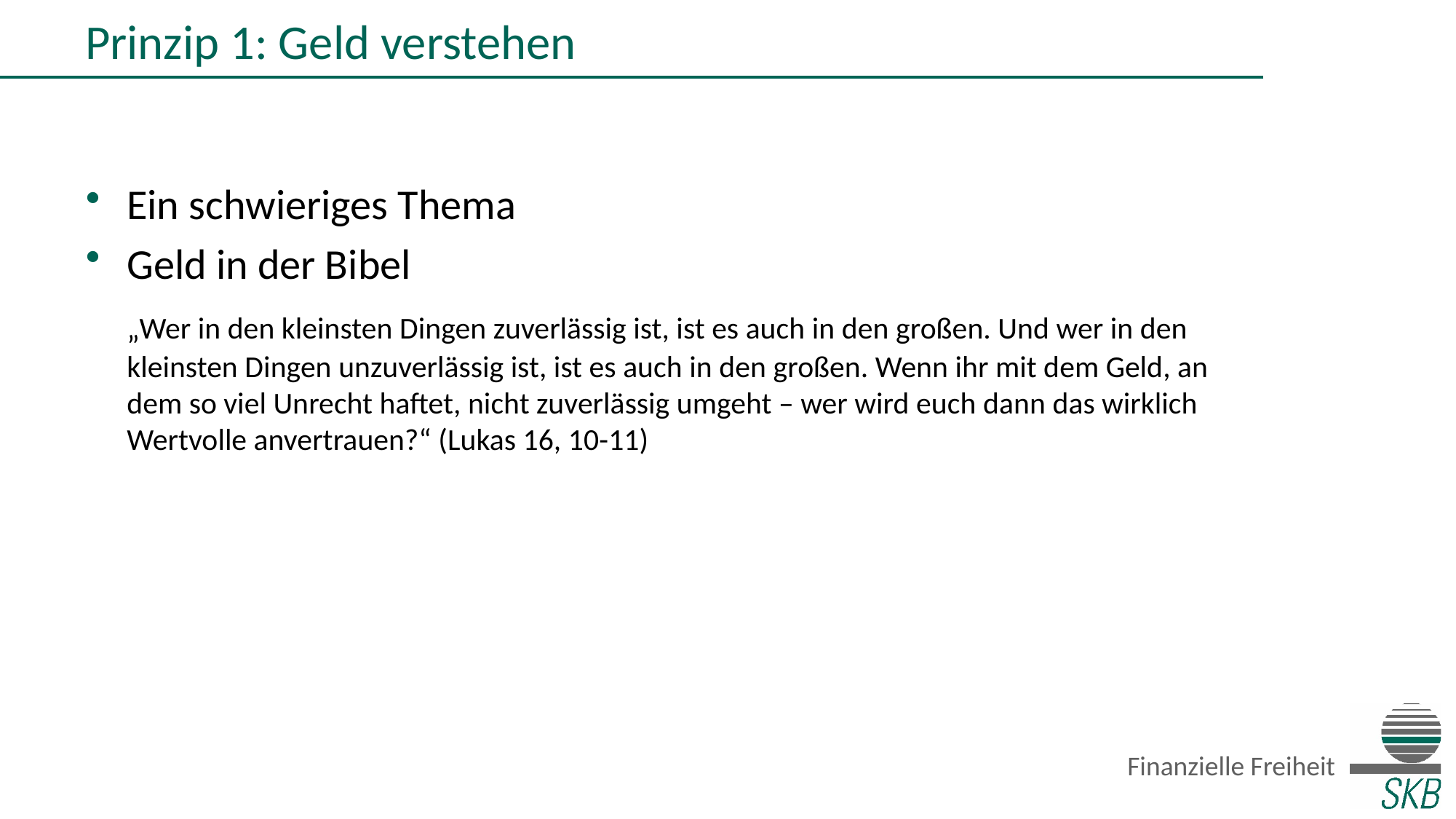

# Prinzip 1: Geld verstehen
Ein schwieriges Thema
Geld in der Bibel
	„Wer in den kleinsten Dingen zuverlässig ist, ist es auch in den großen. Und wer in den kleinsten Dingen unzuverlässig ist, ist es auch in den großen. Wenn ihr mit dem Geld, an dem so viel Unrecht haftet, nicht zuverlässig umgeht – wer wird euch dann das wirklich Wertvolle anvertrauen?“ (Lukas 16, 10-11)